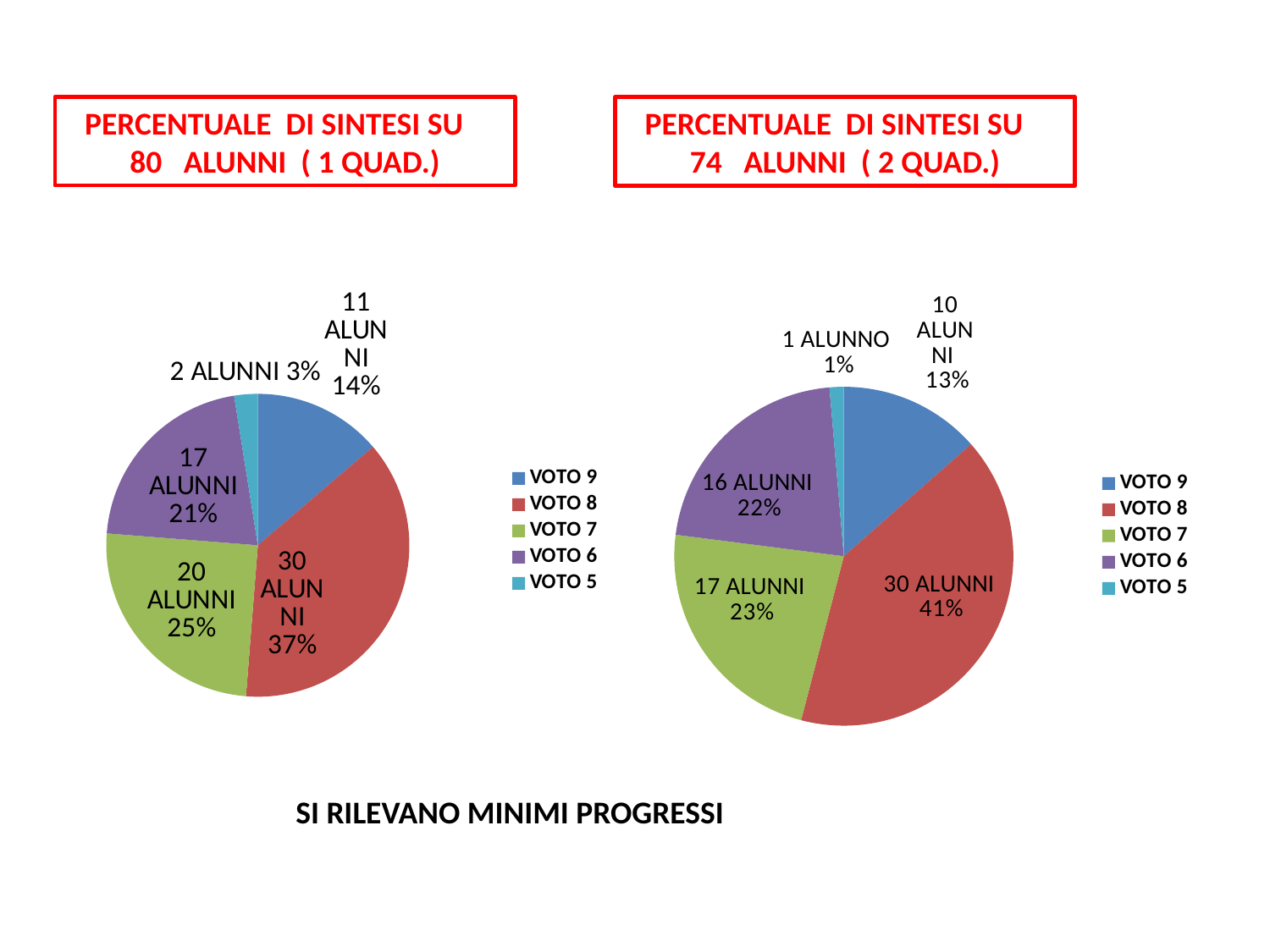

PERCENTUALE  DI SINTESI SU    80   ALUNNI  ( 1 QUAD.)
PERCENTUALE  DI SINTESI SU    74   ALUNNI  ( 2 QUAD.)

### Chart

| Category |  |
|---|---|
| VOTO 9 | 11.0 |
| VOTO 8 | 30.0 |
| VOTO 7 | 20.0 |
| VOTO 6 | 17.0 |
| VOTO 5 | 2.0 |

### Chart

| Category |  |
|---|---|
| VOTO 9 | 10.0 |
| VOTO 8 | 30.0 |
| VOTO 7 | 17.0 |
| VOTO 6 | 16.0 |
| VOTO 5 | 1.0 |
SI RILEVANO MINIMI PROGRESSI